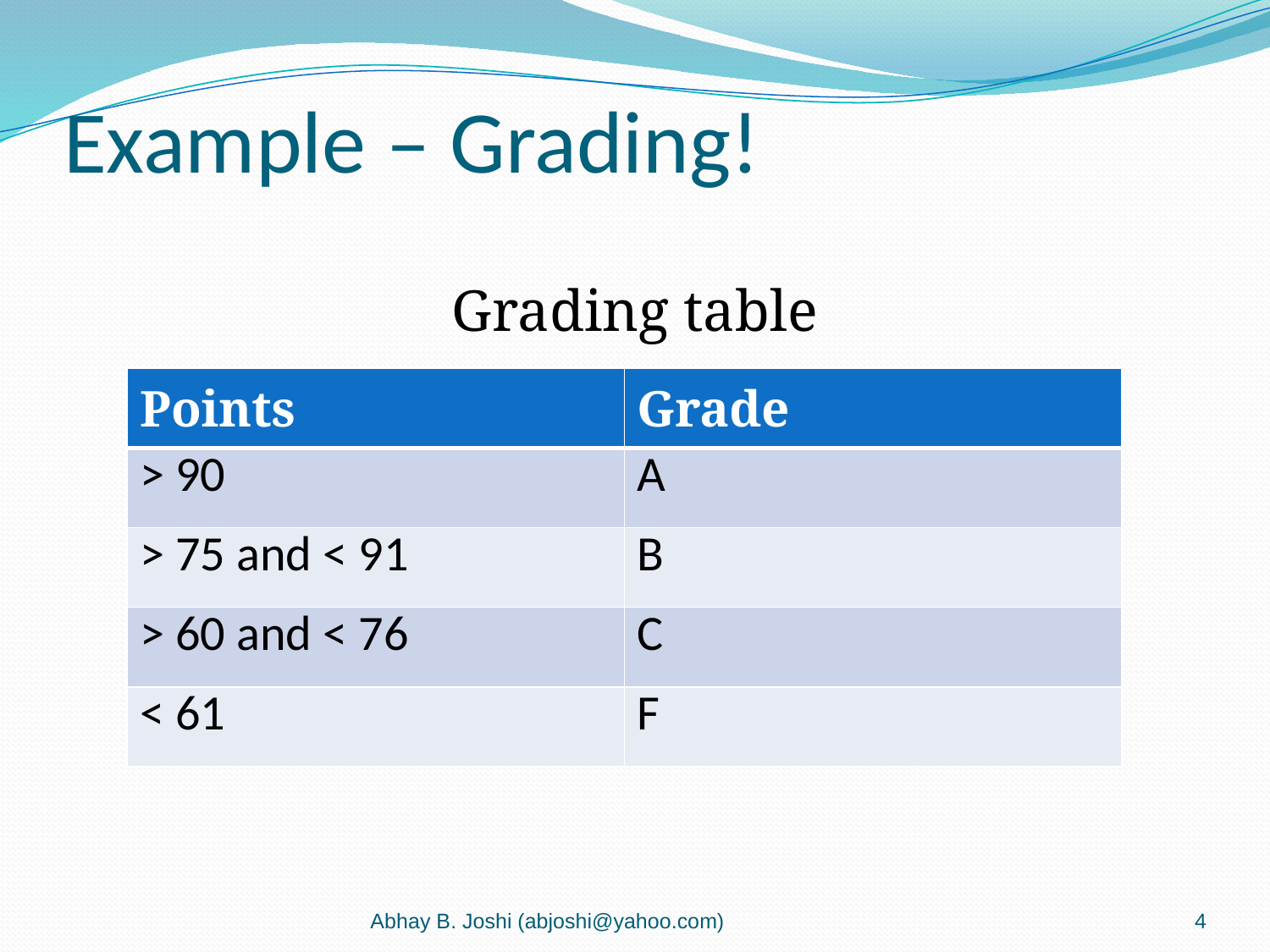

# Example – Grading!
Grading table

| Points | Grade |
| --- | --- |
| > 90 | A |
| > 75 and < 91 | B |
| > 60 and < 76 | C |
| < 61 | F |
Abhay B. Joshi (abjoshi@yahoo.com)
4